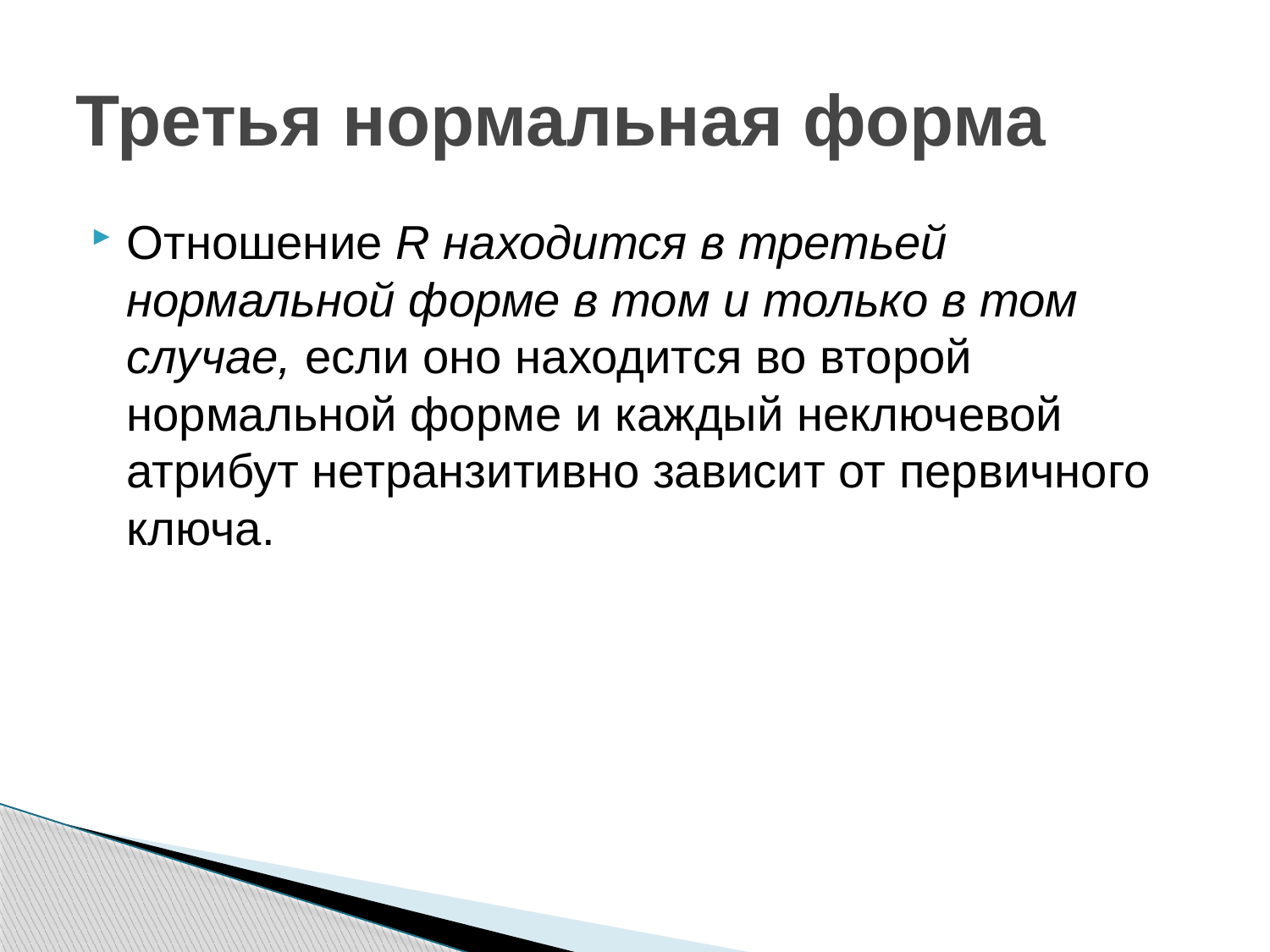

# Третья нормальная форма
Отношение R находится в третьей нормальной форме в том и только в том случае, если оно находится во второй нормальной форме и каждый неключевой атрибут нетранзитивно зависит от первичного ключа.